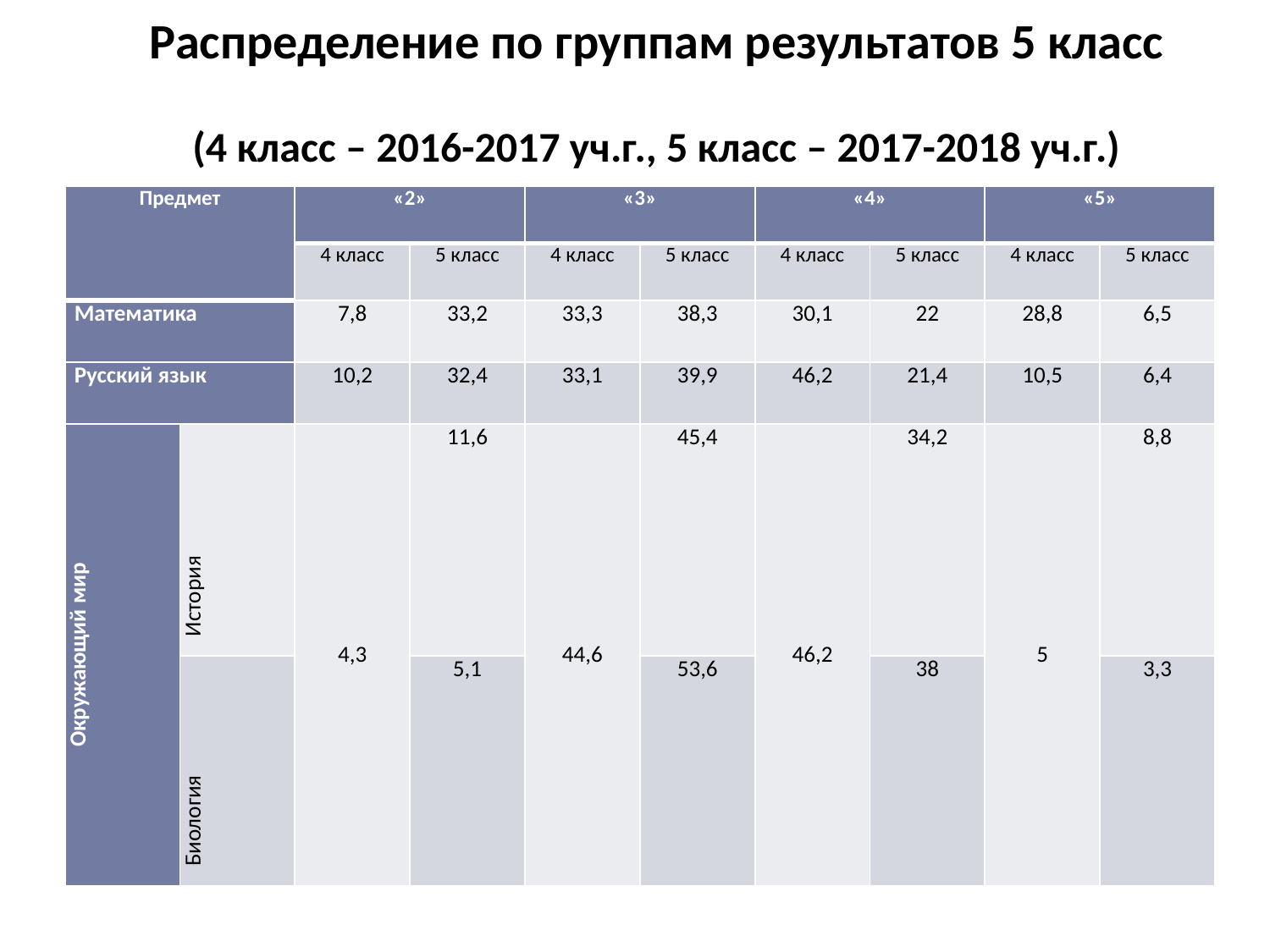

# Распределение по группам результатов 5 класс (4 класс – 2016-2017 уч.г., 5 класс – 2017-2018 уч.г.)
| Предмет |  | «2» |  | «3» |  | «4» |  | «5» |  |
| --- | --- | --- | --- | --- | --- | --- | --- | --- | --- |
|  |  | 4 класс | 5 класс | 4 класс | 5 класс | 4 класс | 5 класс | 4 класс | 5 класс |
| Математика |  | 7,8 | 33,2 | 33,3 | 38,3 | 30,1 | 22 | 28,8 | 6,5 |
| Русский язык |  | 10,2 | 32,4 | 33,1 | 39,9 | 46,2 | 21,4 | 10,5 | 6,4 |
| Окружающий мир | История | 4,3 | 11,6 | 44,6 | 45,4 | 46,2 | 34,2 | 5 | 8,8 |
|  | Биология |  | 5,1 |  | 53,6 |  | 38 |  | 3,3 |